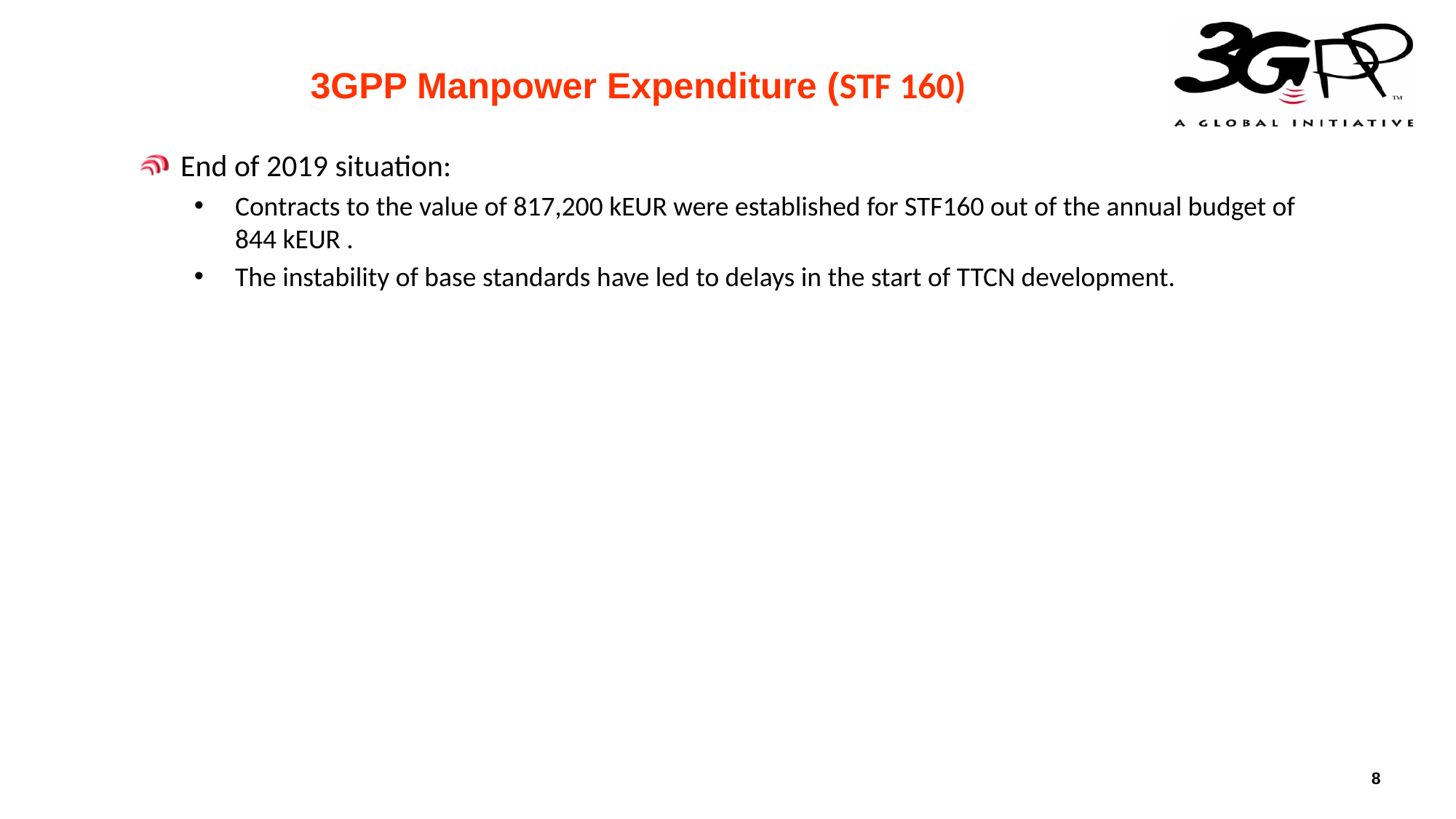

3GPP Manpower Expenditure (STF 160)

End of 2019 situation:
Contracts to the value of 817,200 kEUR were established for STF160 out of the annual budget of 844 kEUR .
The instability of base standards have led to delays in the start of TTCN development.

|  |
| --- |
|  |
| --- |
8